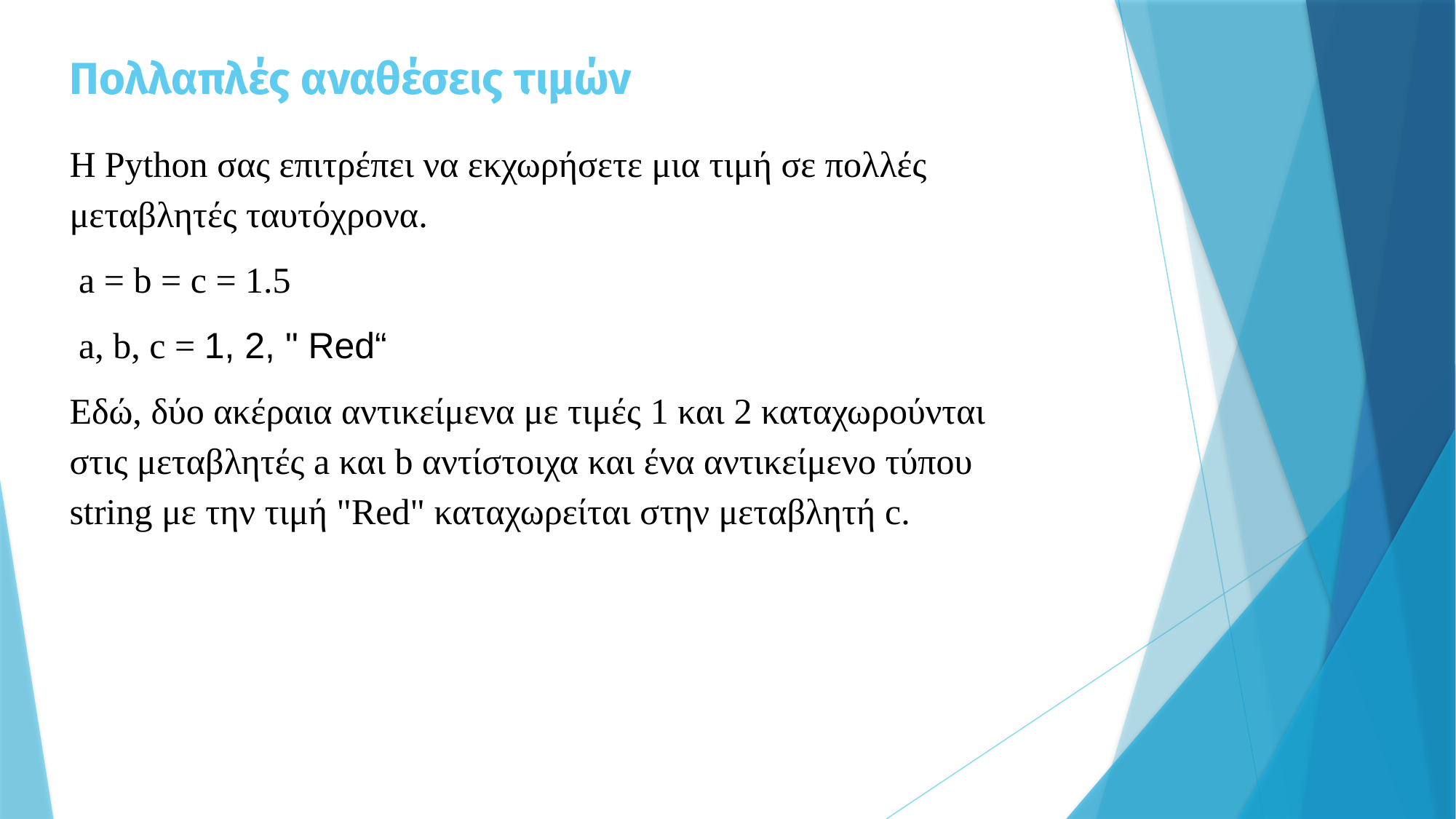

# Πολλαπλές αναθέσεις τιμών
Η Python σας επιτρέπει να εκχωρήσετε μια τιμή σε πολλές μεταβλητές ταυτόχρονα.
 a = b = c = 1.5
 a, b, c = 1, 2, " Red“
Εδώ, δύο ακέραια αντικείμενα με τιμές 1 και 2 καταχωρούνται στις μεταβλητές a και b αντίστοιχα και ένα αντικείμενο τύπου string με την τιμή "Red" καταχωρείται στην μεταβλητή c.